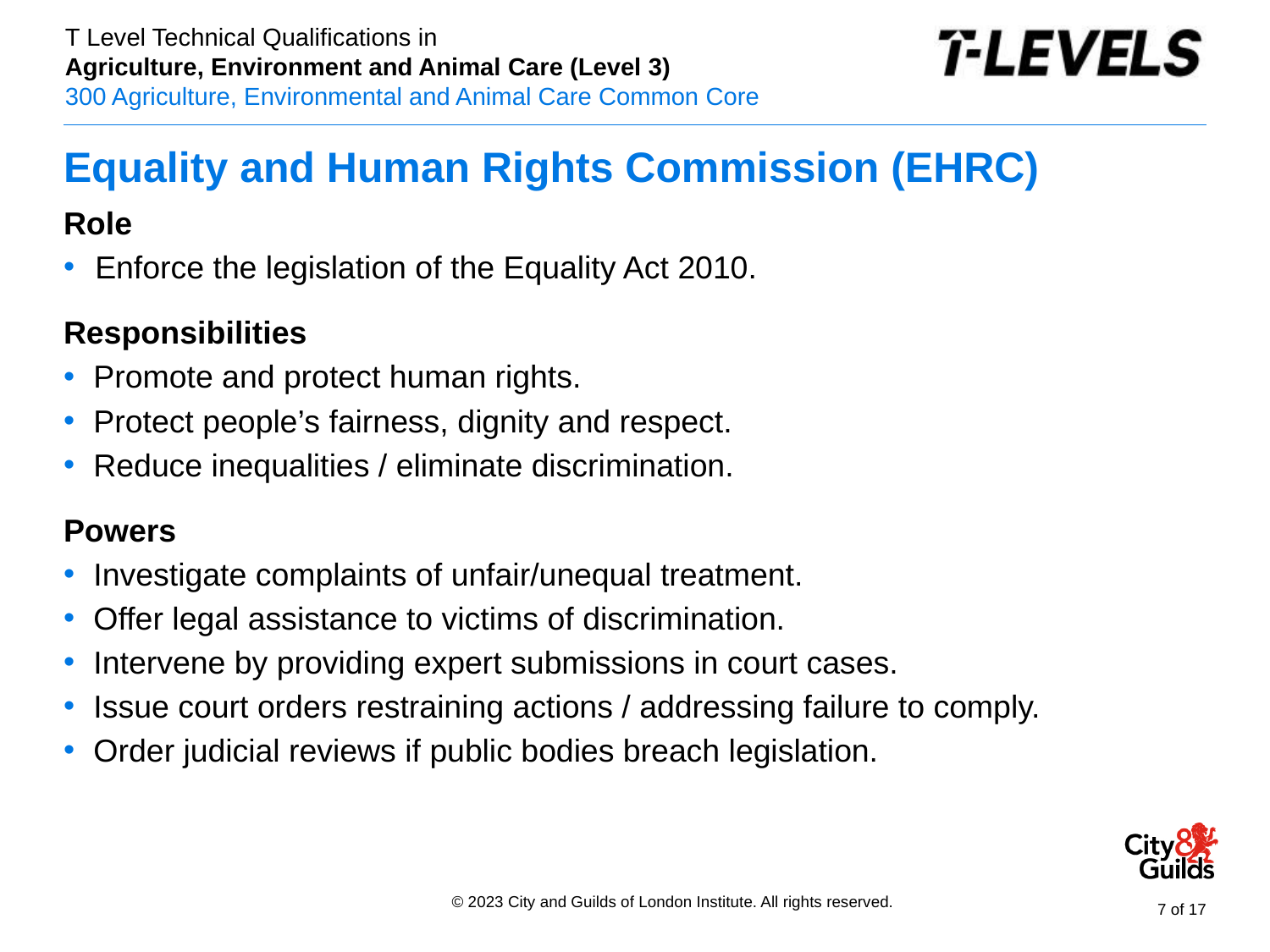

# Equality and Human Rights Commission (EHRC)
Role
Enforce the legislation of the Equality Act 2010.
Responsibilities
Promote and protect human rights.
Protect people’s fairness, dignity and respect.
Reduce inequalities / eliminate discrimination.
Powers
Investigate complaints of unfair/unequal treatment.
Offer legal assistance to victims of discrimination.
Intervene by providing expert submissions in court cases.
Issue court orders restraining actions / addressing failure to comply.
Order judicial reviews if public bodies breach legislation.